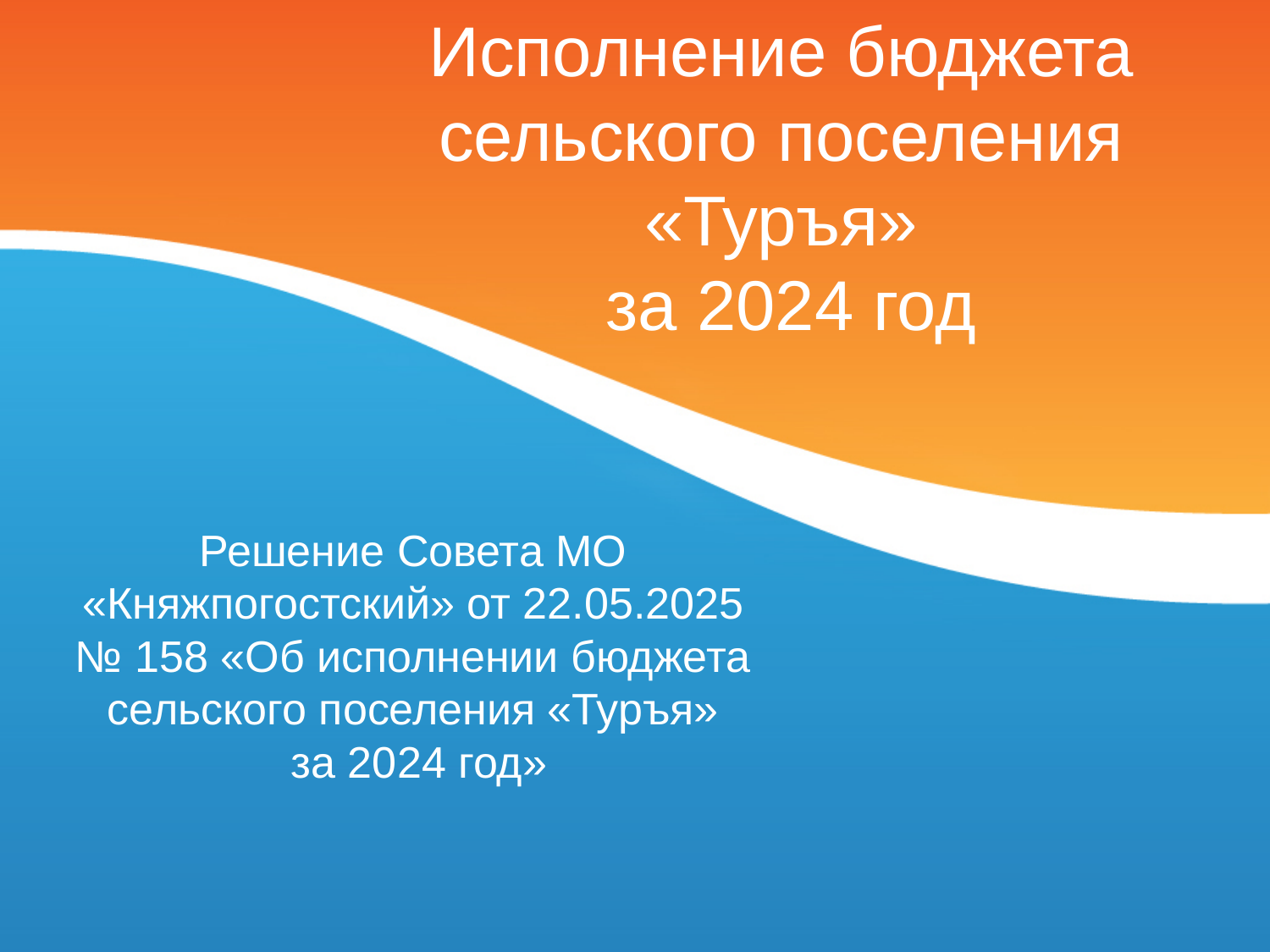

Исполнение бюджета сельского поселения
«Туръя»
 за 2024 год
# Решение Совета МО «Княжпогостский» от 22.05.2025 № 158 «Об исполнении бюджета сельского поселения «Туръя» за 2024 год»